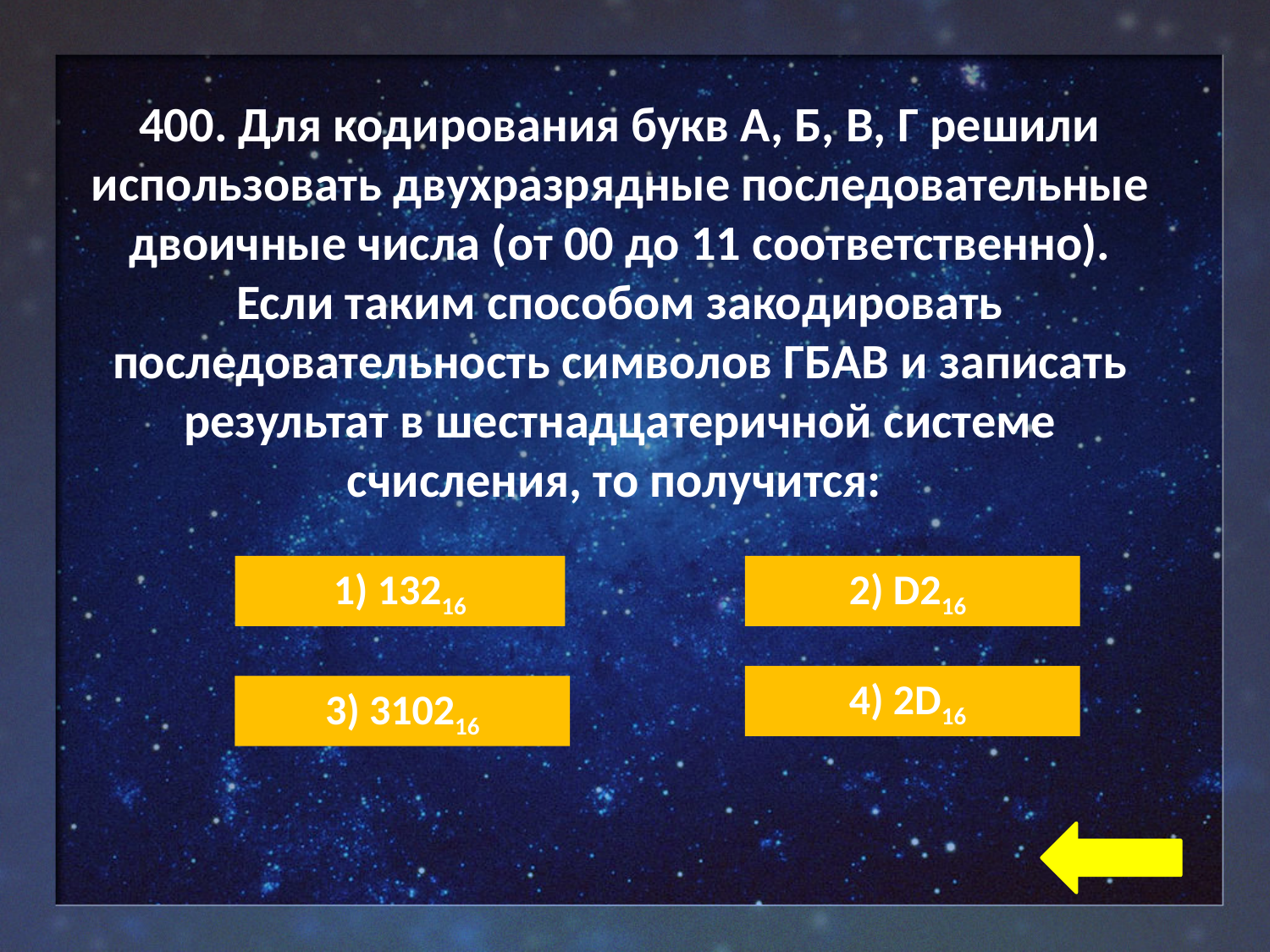

400. Для кодирования букв А, Б, В, Г решили использовать двухразрядные последовательные двоичные числа (от 00 до 11 соответственно). Если таким способом закодировать последовательность символов ГБАВ и записать результат в шестнадцатеричной системе счисления, то получится:

1) 13216
2) D216
4) 2D16
3) 310216